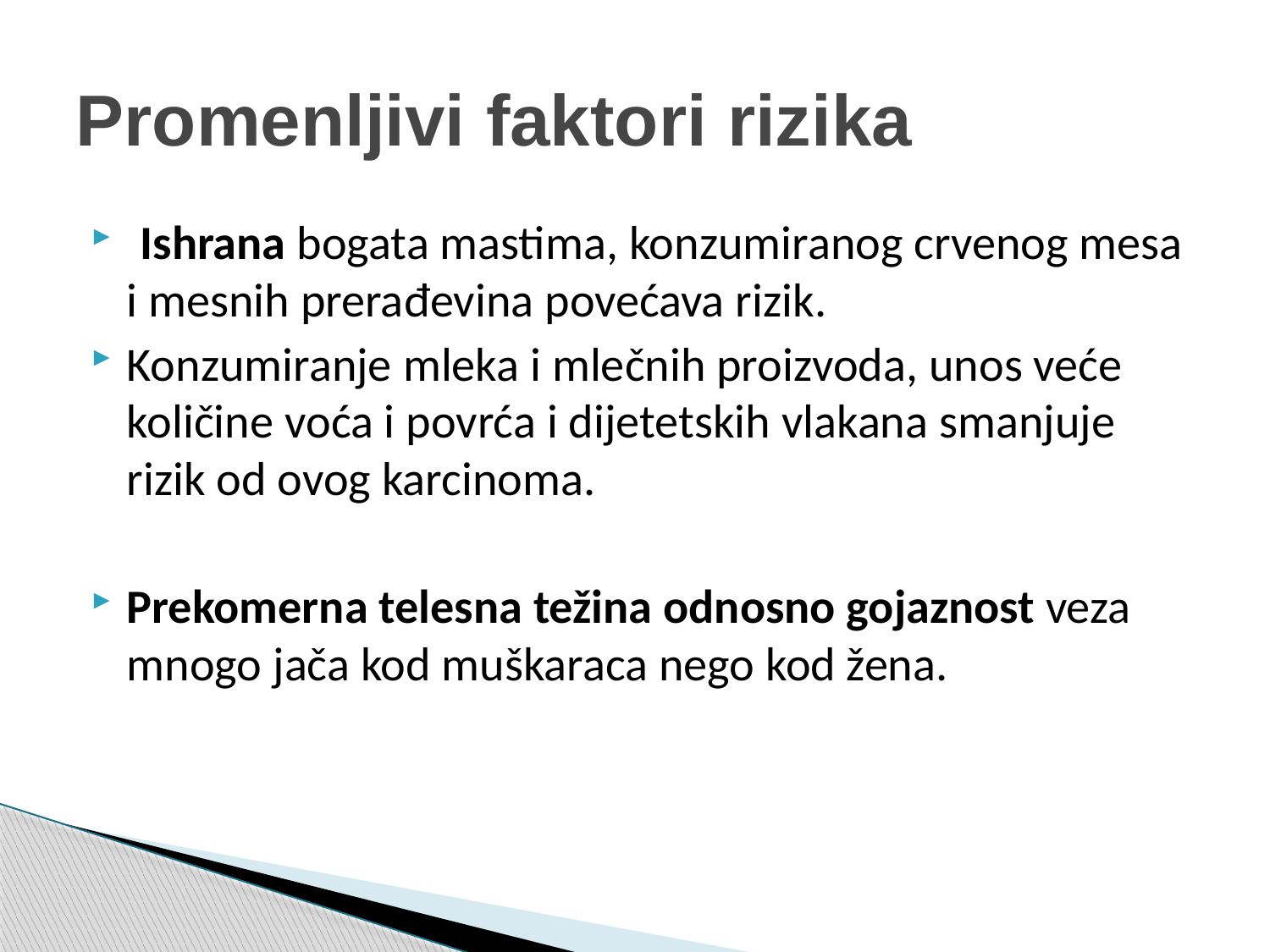

# Promenljivi faktori rizika
 Ishrana bogata mastima, konzumiranog crvenog mesa i mesnih prerađevina povećava rizik.
Konzumiranje mleka i mlečnih proizvoda, unos veće količine voća i povrća i dijetetskih vlakana smanjuje rizik od ovog karcinoma.

Prekomerna telesna težina odnosno gojaznost veza mnogo jača kod muškaraca nego kod žena.